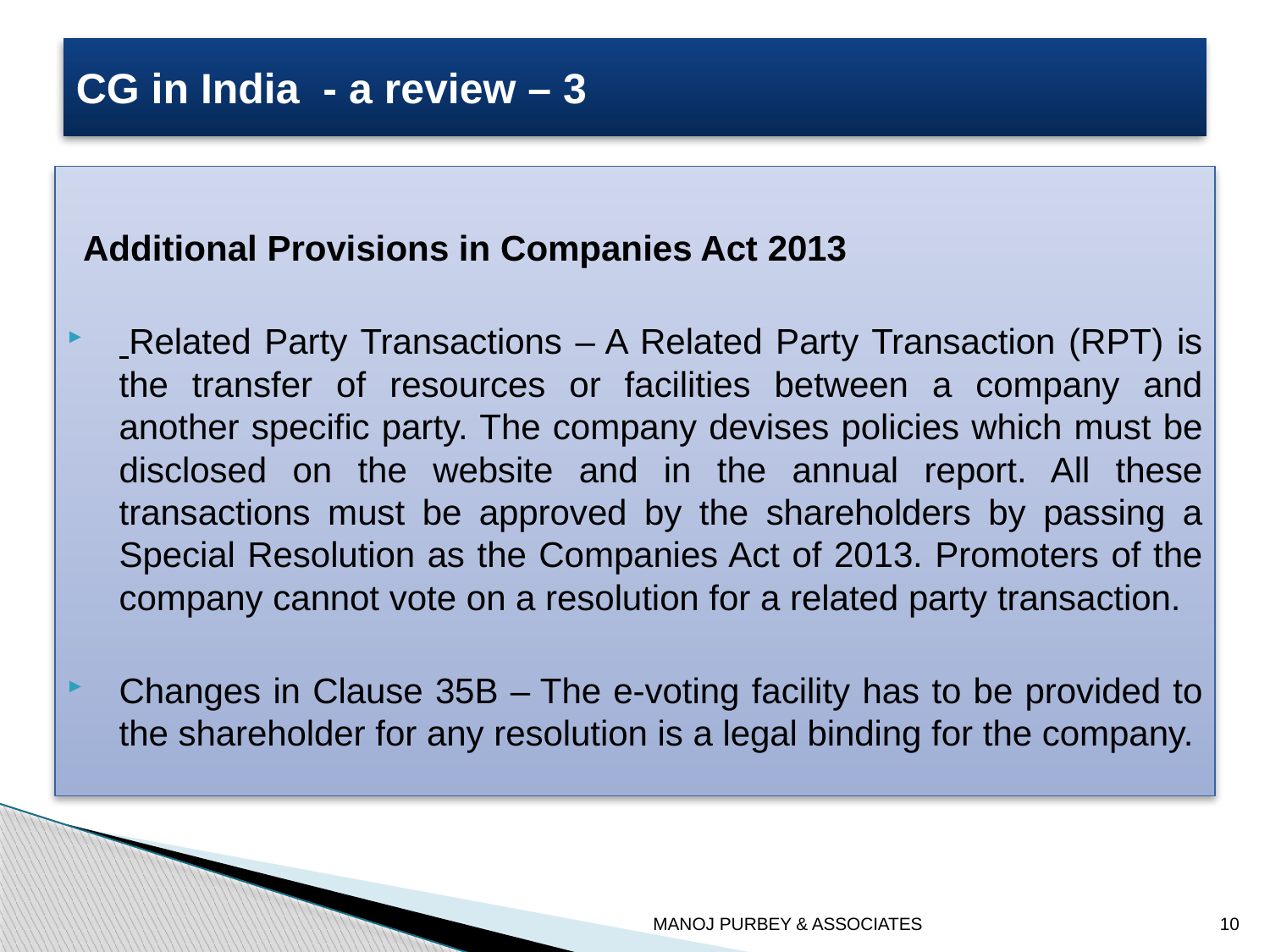

# CG in India  - a review – 3

Additional Provisions in Companies Act 2013

 Related Party Transactions – A Related Party Transaction (RPT) is the transfer of resources or facilities between a company and another specific party. The company devises policies which must be disclosed on the website and in the annual report. All these transactions must be approved by the shareholders by passing a Special Resolution as the Companies Act of 2013. Promoters of the company cannot vote on a resolution for a related party transaction.

Changes in Clause 35B – The e-voting facility has to be provided to the shareholder for any resolution is a legal binding for the company.

MANOJ PURBEY & ASSOCIATES
10